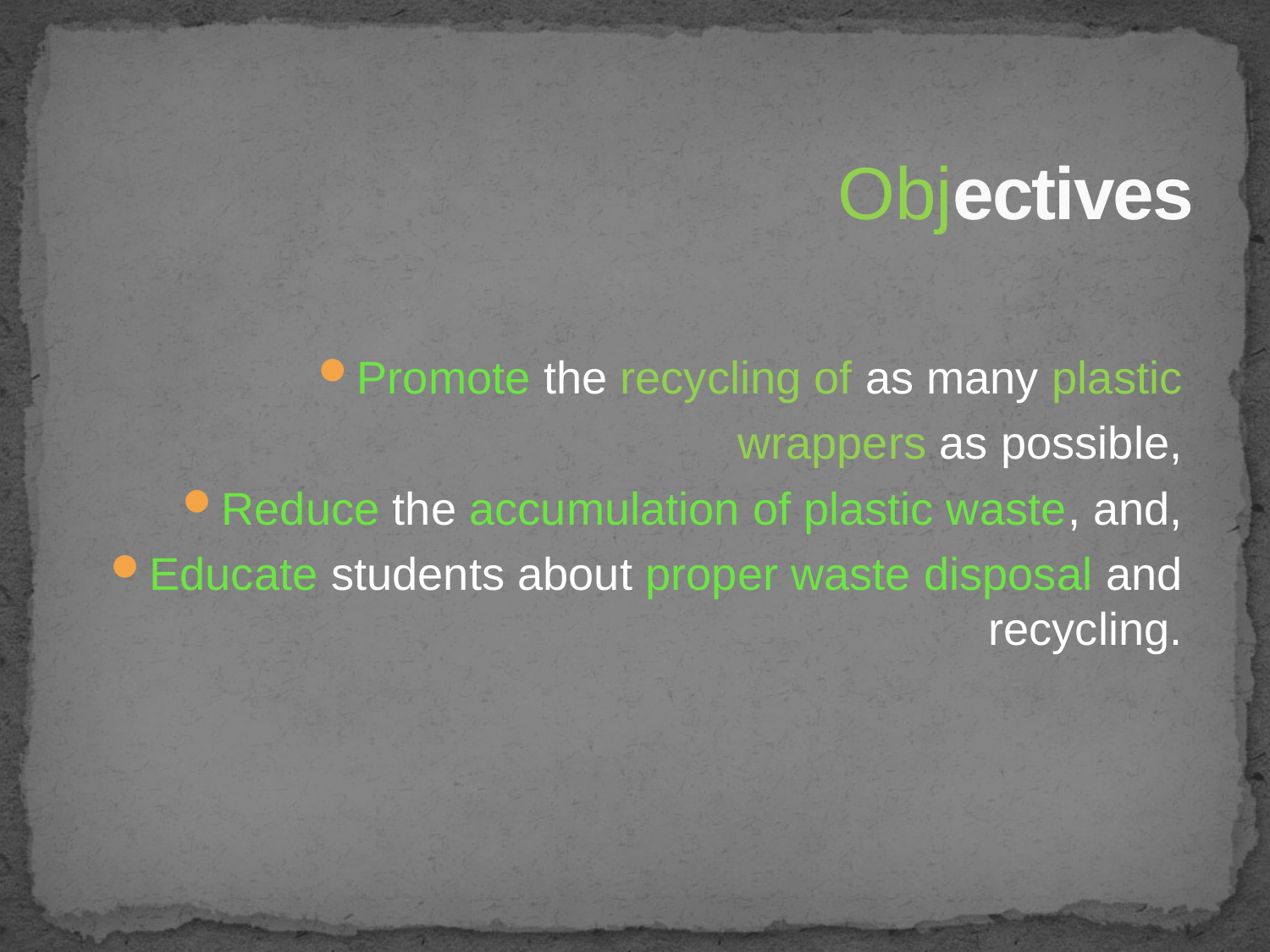

# Objectives
Promote the recycling of as many plastic
wrappers as possible,
Reduce the accumulation of plastic waste, and,
Educate students about proper waste disposal and recycling.